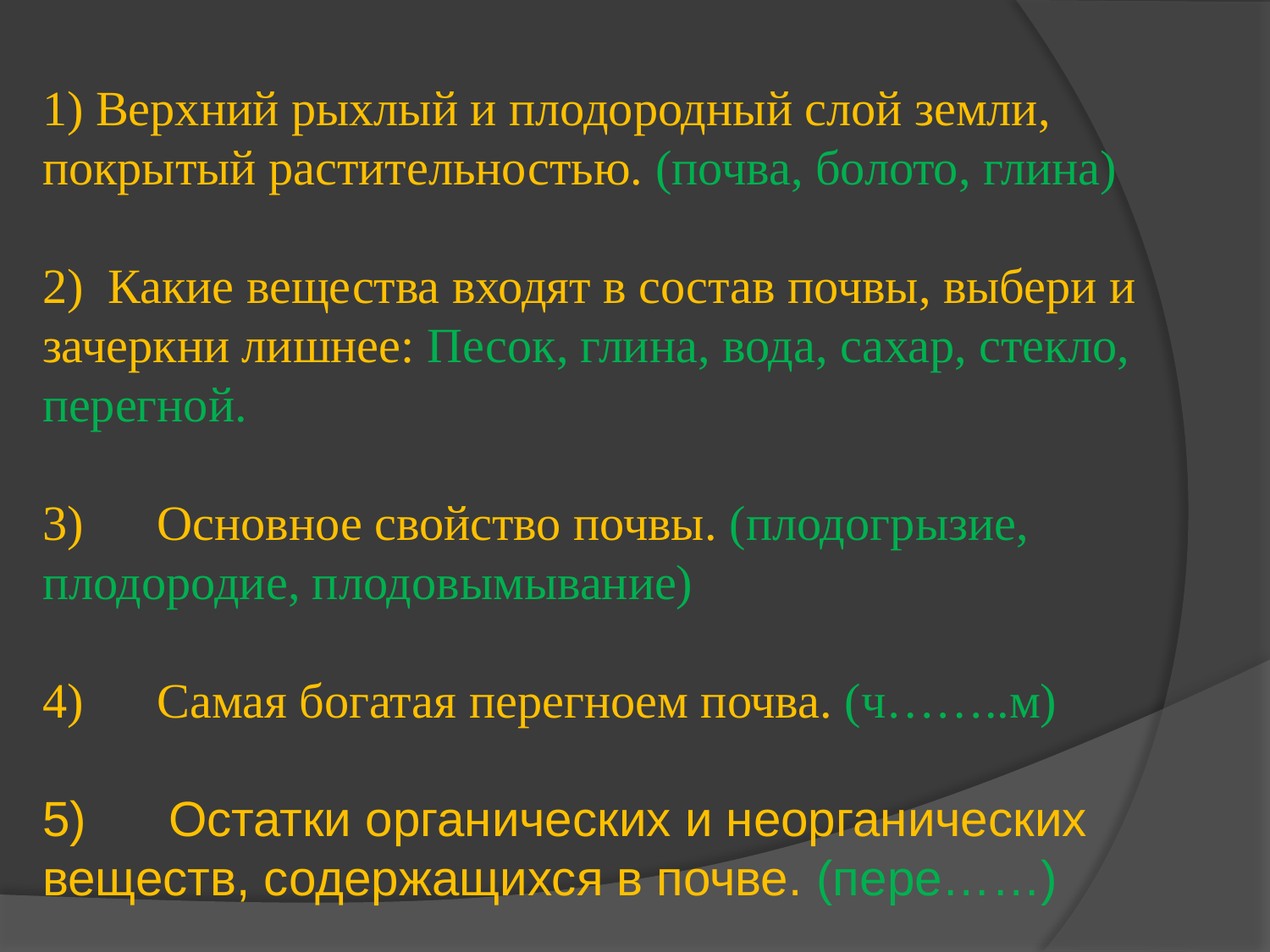

1) Верхний рыхлый и плодородный слой земли, покрытый растительностью. (почва, болото, глина)

2)  Какие вещества входят в состав почвы, выбери и  зачеркни лишнее: Песок, глина, вода, сахар, стекло, перегной.

3)      Основное свойство почвы. (плодогрызие, плодородие, плодовымывание)

4)      Самая богатая перегноем почва. (ч……..м)

5)      Остатки органических и неорганических веществ, содержащихся в почве. (пере……)